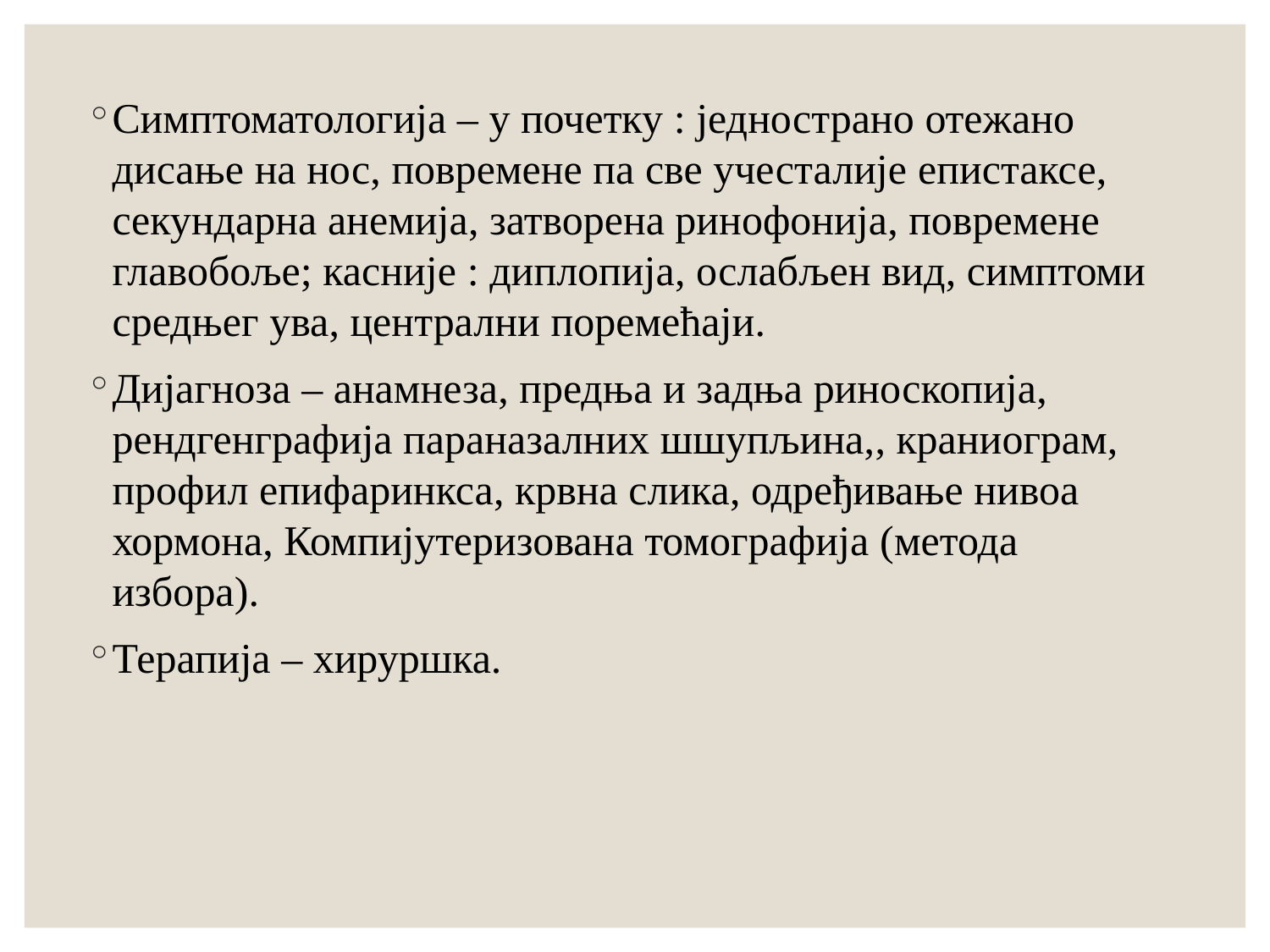

Симптоматологија – у почетку : једнострано отежано дисање на нос, повремене па све учесталије епистаксе, секундарна анемија, затворена ринофонија, повремене главобоље; касније : диплопија, ослабљен вид, симптоми средњег ува, централни поремећаји.
Дијагноза – анамнеза, предња и задња риноскопија, рендгенграфија параназалних шшупљина,, краниограм, профил епифаринкса, крвна слика, одређивање нивоа хормона, Компијутеризована томографија (метода избора).
Терапија – хируршка.